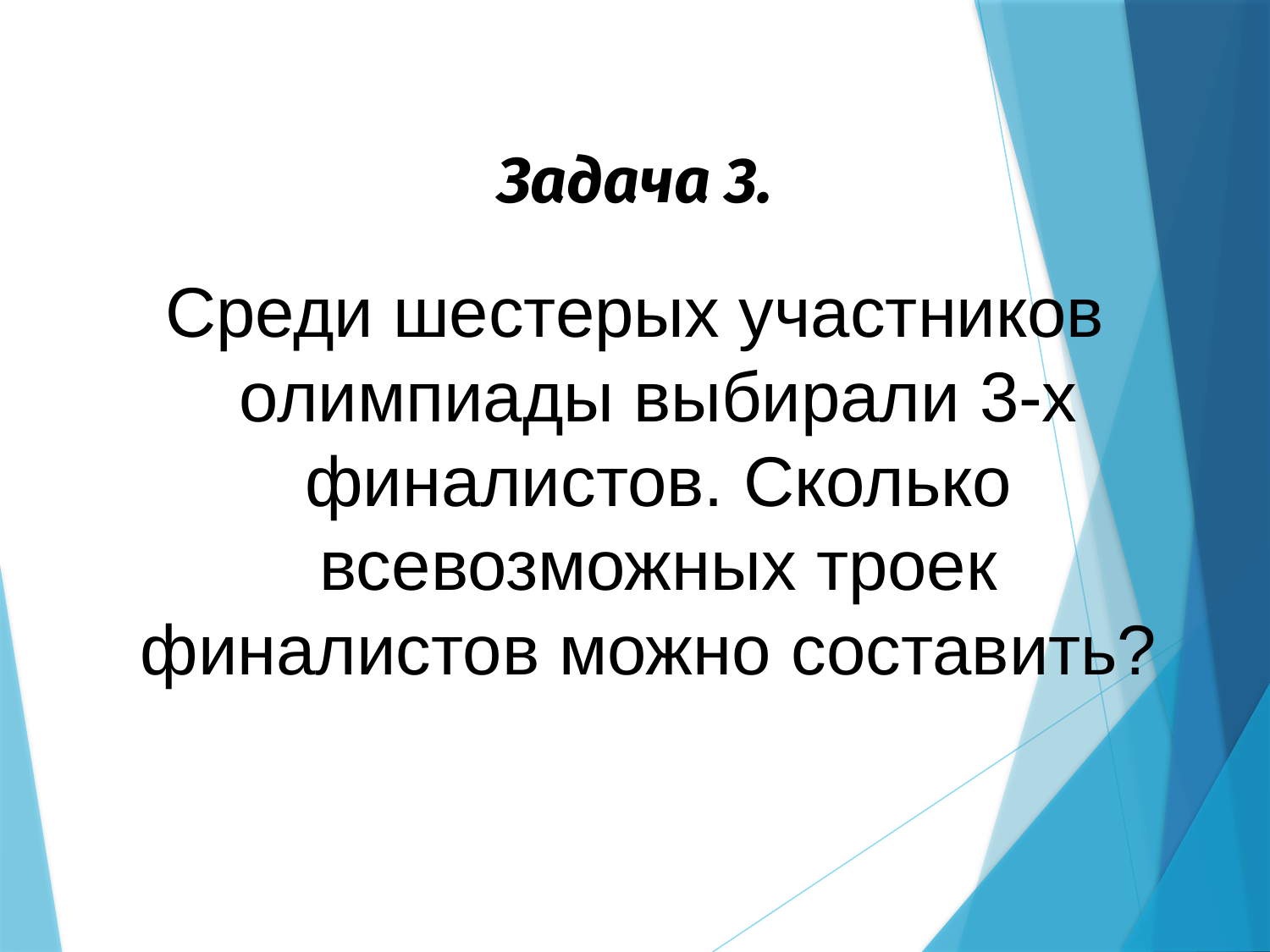

# Задача 3.
Среди шестерых участников олимпиады выбирали 3-х финалистов. Сколько всевозможных троек финалистов можно составить?